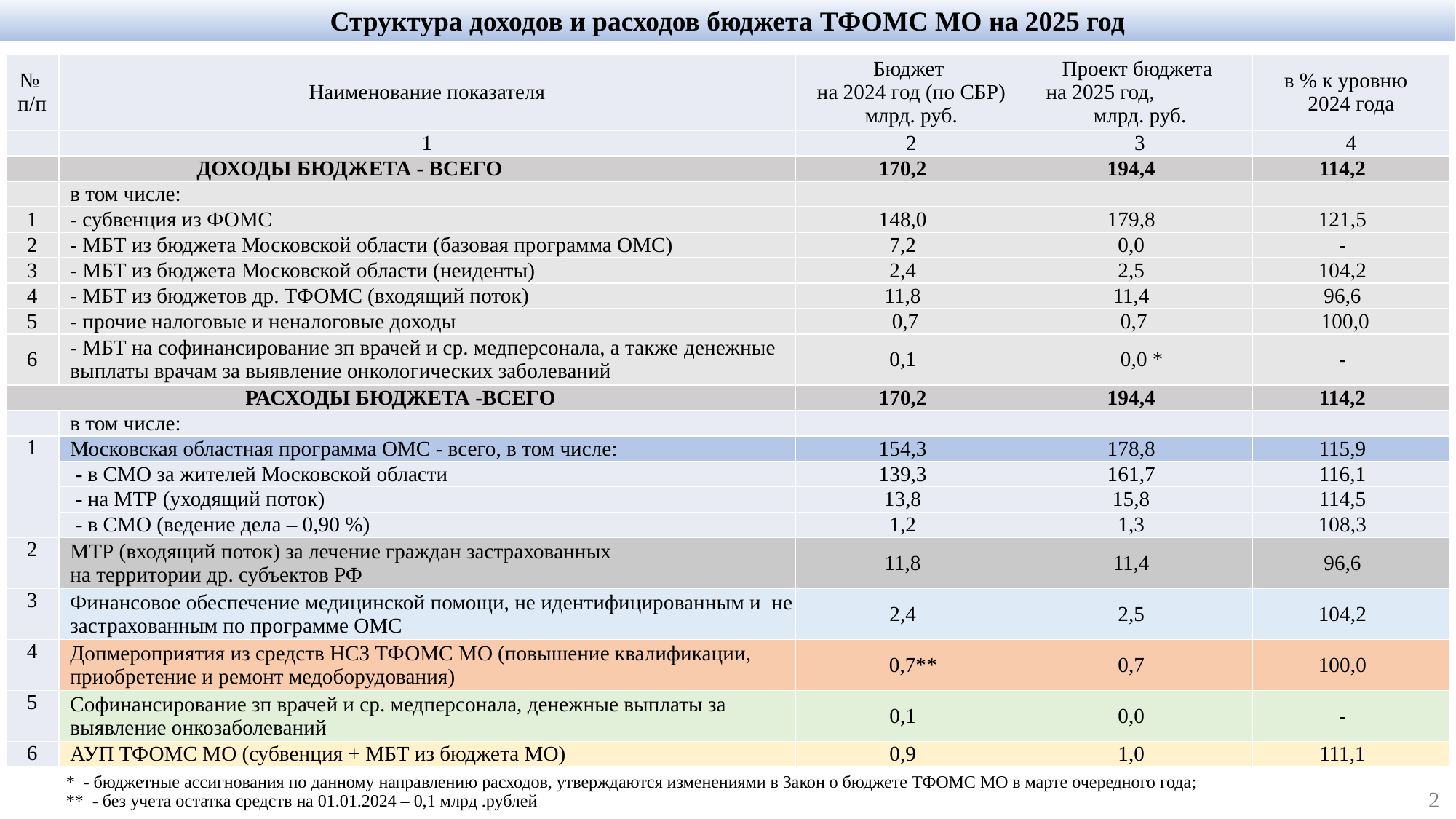

Структура доходов и расходов бюджета ТФОМС МО на 2025 год
| № п/п | Наименование показателя | Бюджет на 2024 год (по СБР) млрд. руб. | Проект бюджета на 2025 год, млрд. руб. | в % к уровню 2024 года |
| --- | --- | --- | --- | --- |
|  | 1 | 2 | 3 | 4 |
|  | ДОХОДЫ БЮДЖЕТА - ВСЕГО | 170,2 | 194,4 | 114,2 |
|  | в том числе: |  |  |  |
| 1 | - субвенция из ФОМС | 148,0 | 179,8 | 121,5 |
| 2 | - МБТ из бюджета Московской области (базовая программа ОМС) | 7,2 | 0,0 | - |
| 3 | - МБТ из бюджета Московской области (неиденты) | 2,4 | 2,5 | 104,2 |
| 4 | - МБТ из бюджетов др. ТФОМС (входящий поток) | 11,8 | 11,4 | 96,6 |
| 5 | - прочие налоговые и неналоговые доходы | 0,7 | 0,7 | 100,0 |
| 6 | - МБТ на софинансирование зп врачей и ср. медперсонала, а также денежные выплаты врачам за выявление онкологических заболеваний | 0,1 | 0,0 \* | - |
| РАСХОДЫ БЮДЖЕТА -ВСЕГО |  | 170,2 | 194,4 | 114,2 |
|  | в том числе: |  |  |  |
| 1 | Московская областная программа ОМС - всего, в том числе: | 154,3 | 178,8 | 115,9 |
|  | - в СМО за жителей Московской области | 139,3 | 161,7 | 116,1 |
|  | - на МТР (уходящий поток) | 13,8 | 15,8 | 114,5 |
|  | - в СМО (ведение дела – 0,90 %) | 1,2 | 1,3 | 108,3 |
| 2 | МТР (входящий поток) за лечение граждан застрахованных на территории др. субъектов РФ | 11,8 | 11,4 | 96,6 |
| 3 | Финансовое обеспечение медицинской помощи, не идентифицированным и не застрахованным по программе ОМС | 2,4 | 2,5 | 104,2 |
| 4 | Допмероприятия из средств НСЗ ТФОМС МО (повышение квалификации, приобретение и ремонт медоборудования) | 0,7\*\* | 0,7 | 100,0 |
| 5 | Софинансирование зп врачей и ср. медперсонала, денежные выплаты за выявление онкозаболеваний | 0,1 | 0,0 | - |
| 6 | АУП ТФОМС МО (субвенция + МБТ из бюджета МО) | 0,9 | 1,0 | 111,1 |
# *  - бюджетные ассигнования по данному направлению расходов, утверждаются изменениями в Закон о бюджете ТФОМС МО в марте очередного года; **  - без учета остатка средств на 01.01.2024 – 0,1 млрд .рублей
2